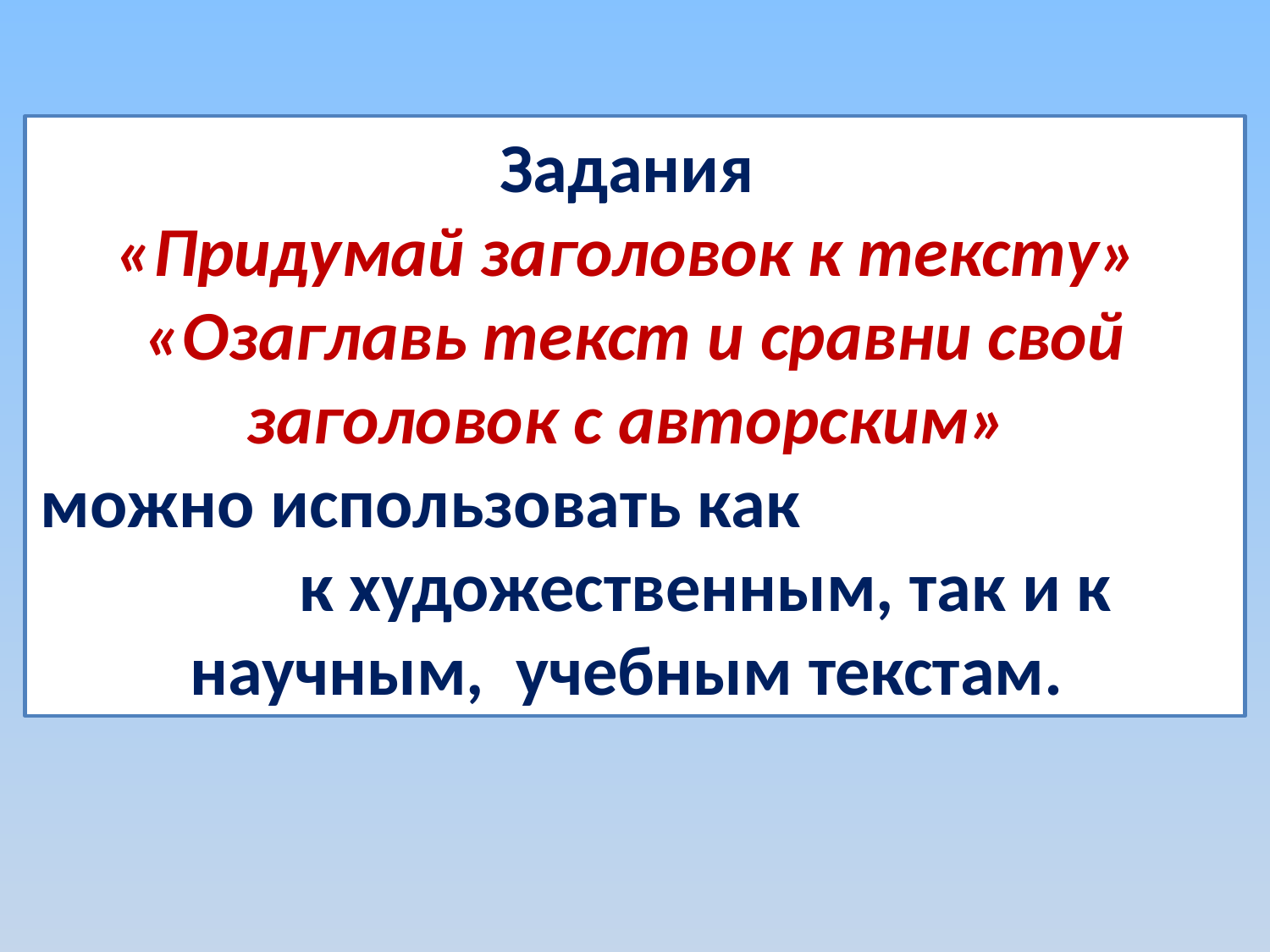

# Задания  «Придумай заголовок к тексту»  «Озаглавь текст и сравни свой заголовок с авторским»  можно использовать как                                     к художественным, так и к научным,  учебным текстам.